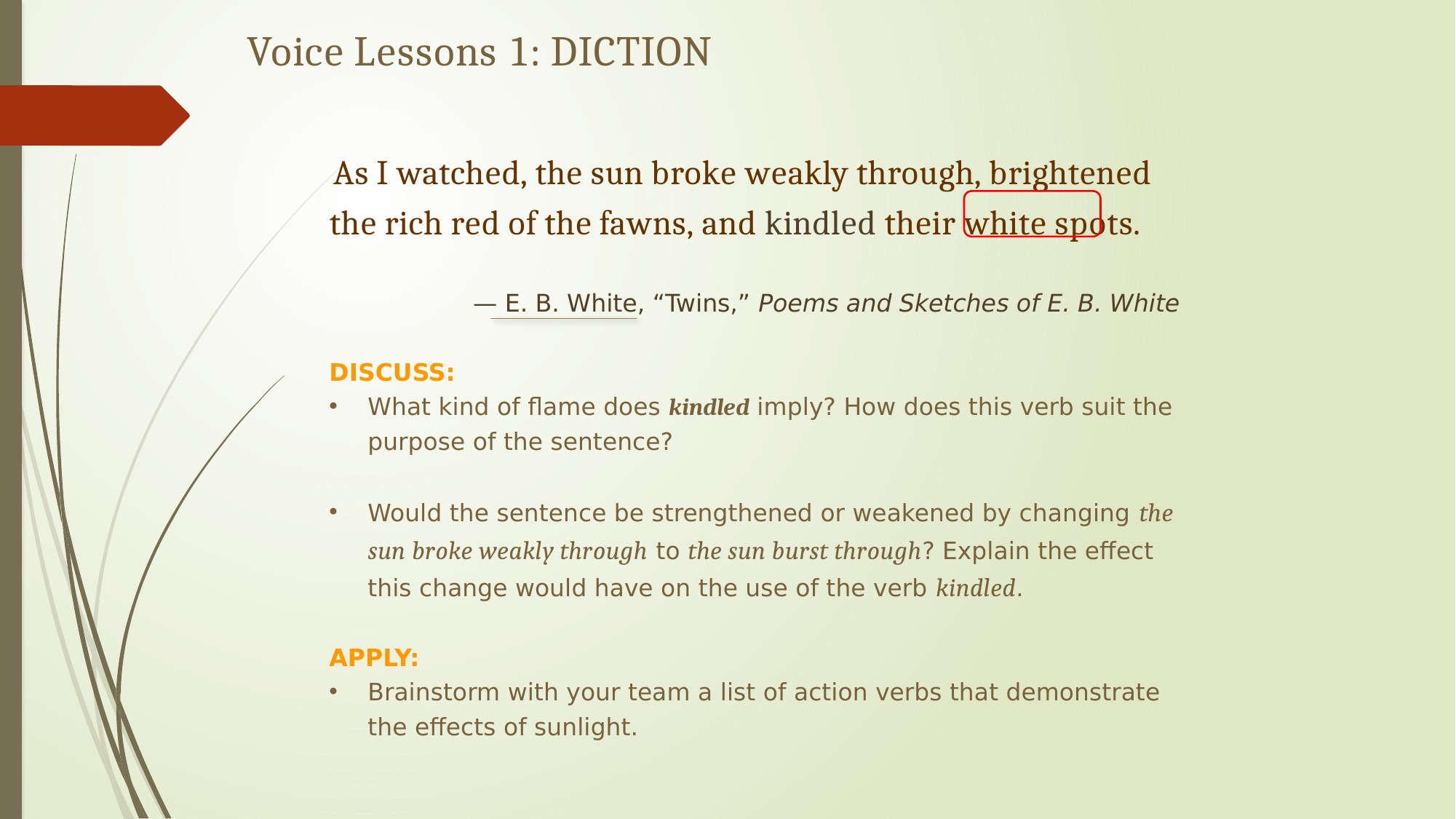

# Voice Lessons 1: DICTION
 As I watched, the sun broke weakly through, brightened the rich red of the fawns, and kindled their white spots.

— E. B. White, “Twins,” Poems and Sketches of E. B. White
DISCUSS:
What kind of flame does kindled imply? How does this verb suit the purpose of the sentence?

Would the sentence be strengthened or weakened by changing the sun broke weakly through to the sun burst through? Explain the effect this change would have on the use of the verb kindled.

APPLY:
Brainstorm with your team a list of action verbs that demonstrate the effects of sunlight.